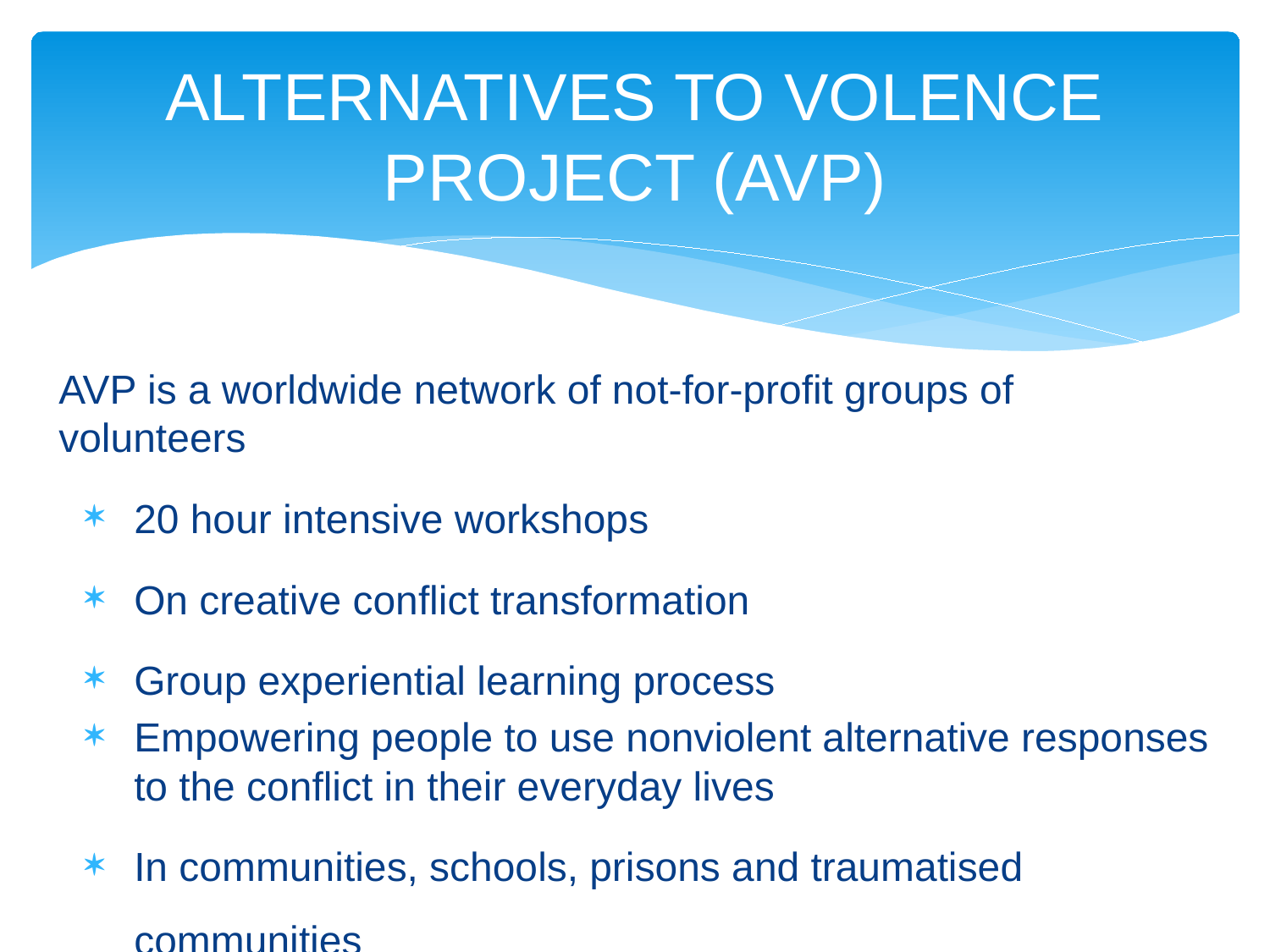

# ALTERNATIVES TO VOLENCE PROJECT (AVP)
AVP is a worldwide network of not-for-profit groups of volunteers
20 hour intensive workshops
On creative conflict transformation
Group experiential learning process
Empowering people to use nonviolent alternative responses to the conflict in their everyday lives
In communities, schools, prisons and traumatised communities